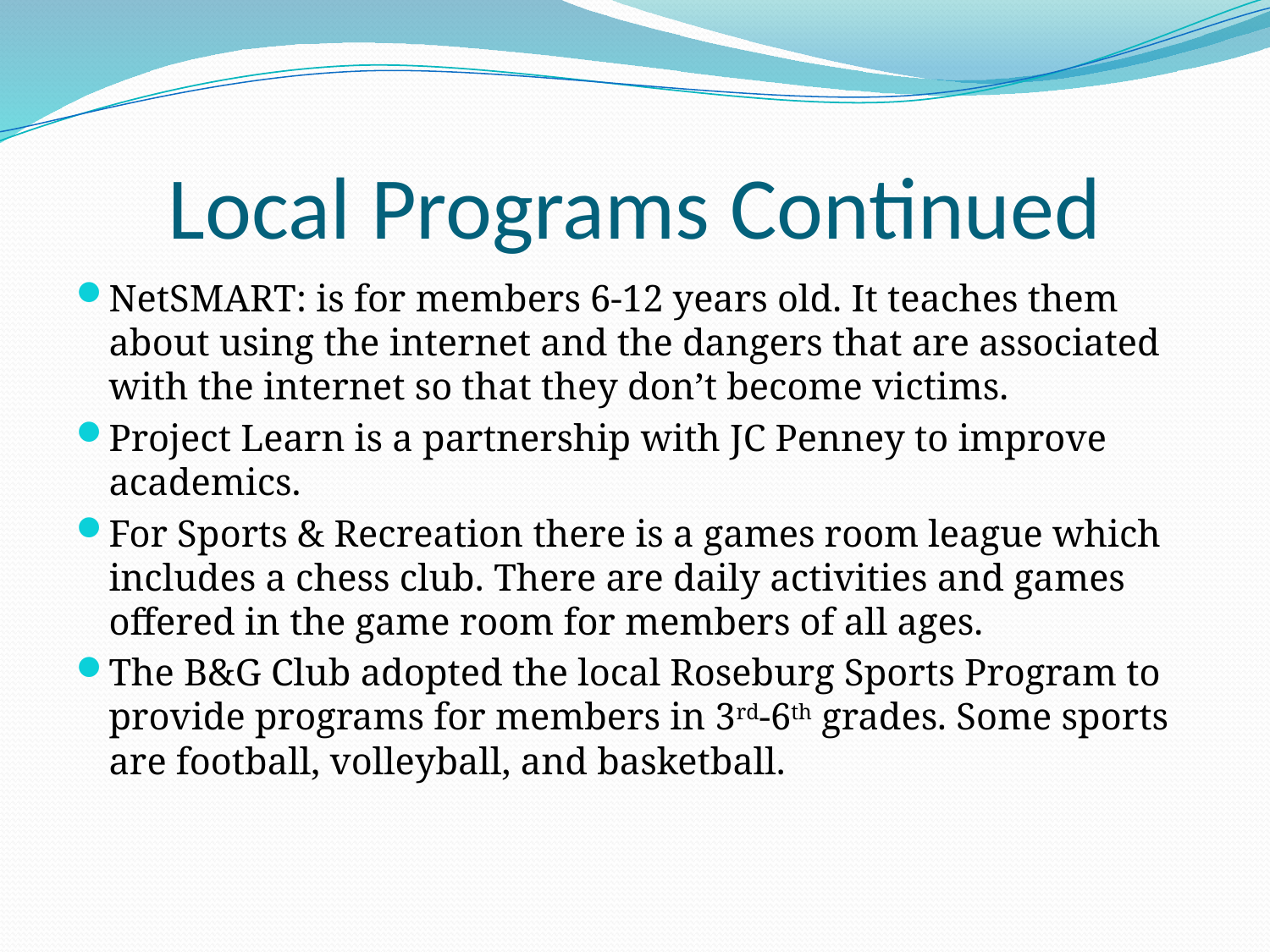

# Local Programs Continued
NetSMART: is for members 6-12 years old. It teaches them about using the internet and the dangers that are associated with the internet so that they don’t become victims.
Project Learn is a partnership with JC Penney to improve academics.
For Sports & Recreation there is a games room league which includes a chess club. There are daily activities and games offered in the game room for members of all ages.
The B&G Club adopted the local Roseburg Sports Program to provide programs for members in 3rd-6th grades. Some sports are football, volleyball, and basketball.